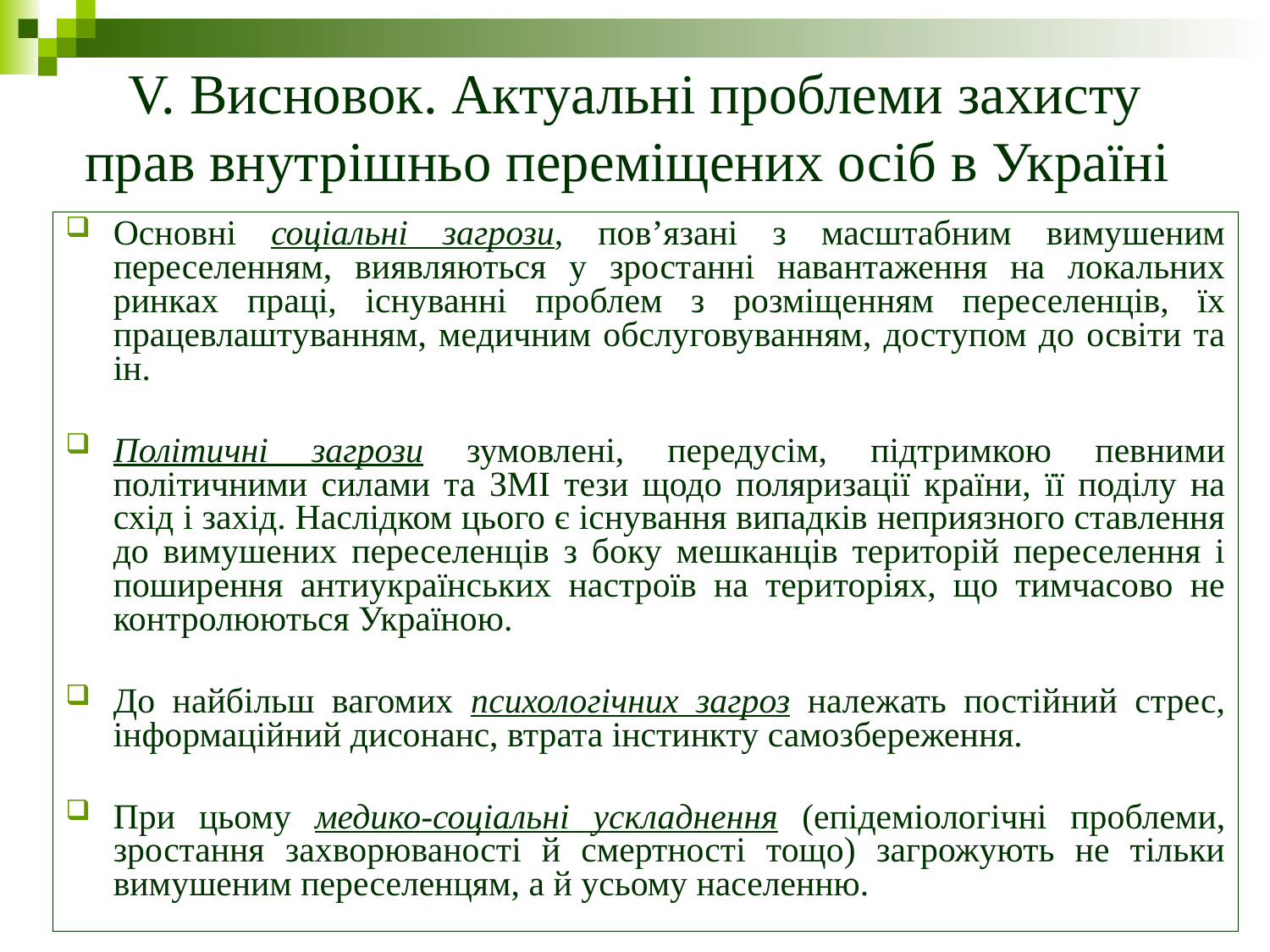

# V. Висновок. Актуальні проблеми захисту прав внутрішньо переміщених осіб в Україні
Основні соціальні загрози, пов’язані з масштабним вимушеним переселенням, виявляються у зростанні навантаження на локальних ринках праці, існуванні проблем з розміщенням переселенців, їх працевлаштуванням, медичним обслуговуванням, доступом до освіти та ін.

Політичні загрози зумовлені, передусім, підтримкою певними політичними силами та ЗМІ тези щодо поляризації країни, її поділу на схід і захід. Наслідком цього є існування випадків неприязного ставлення до вимушених переселенців з боку мешканців територій переселення і поширення антиукраїнських настроїв на територіях, що тимчасово не контролюються Україною.

До найбільш вагомих психологічних загроз належать постійний стрес, інформаційний дисонанс, втрата інстинкту самозбереження.

При цьому медико-соціальні ускладнення (епідеміологічні проблеми, зростання захворюваності й смертності тощо) загрожують не тільки вимушеним переселенцям, а й усьому населенню.